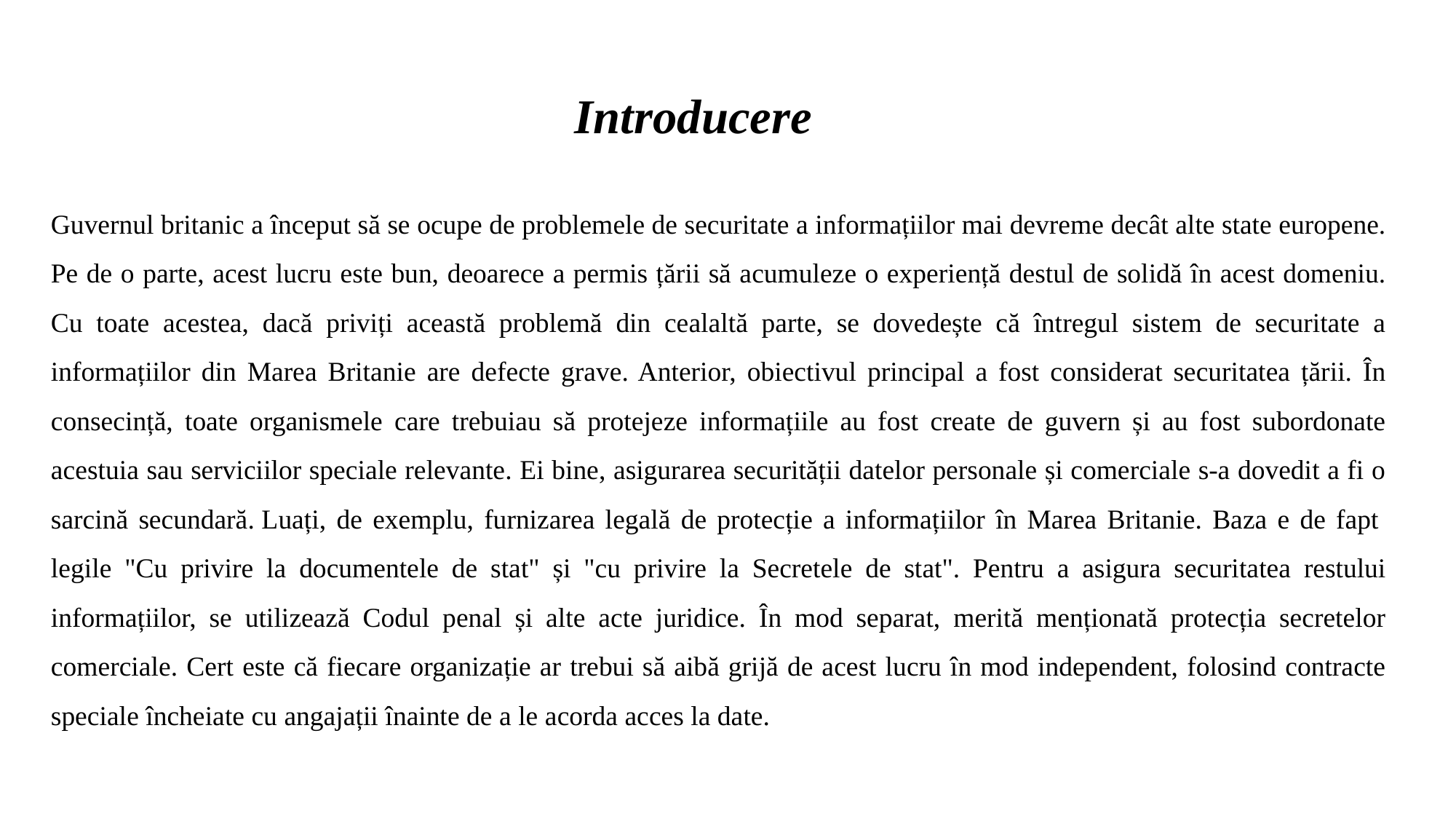

Introducere
Guvernul britanic a început să se ocupe de problemele de securitate a informațiilor mai devreme decât alte state europene. Pe de o parte, acest lucru este bun, deoarece a permis țării să acumuleze o experiență destul de solidă în acest domeniu. Cu toate acestea, dacă priviți această problemă din cealaltă parte, se dovedește că întregul sistem de securitate a informațiilor din Marea Britanie are defecte grave. Anterior, obiectivul principal a fost considerat securitatea țării. În consecință, toate organismele care trebuiau să protejeze informațiile au fost create de guvern și au fost subordonate acestuia sau serviciilor speciale relevante. Ei bine, asigurarea securității datelor personale și comerciale s-a dovedit a fi o sarcină secundară. Luați, de exemplu, furnizarea legală de protecție a informațiilor în Marea Britanie. Baza e de fapt  legile "Cu privire la documentele de stat" și "cu privire la Secretele de stat". Pentru a asigura securitatea restului informațiilor, se utilizează Codul penal și alte acte juridice. În mod separat, merită menționată protecția secretelor comerciale. Cert este că fiecare organizație ar trebui să aibă grijă de acest lucru în mod independent, folosind contracte speciale încheiate cu angajații înainte de a le acorda acces la date.